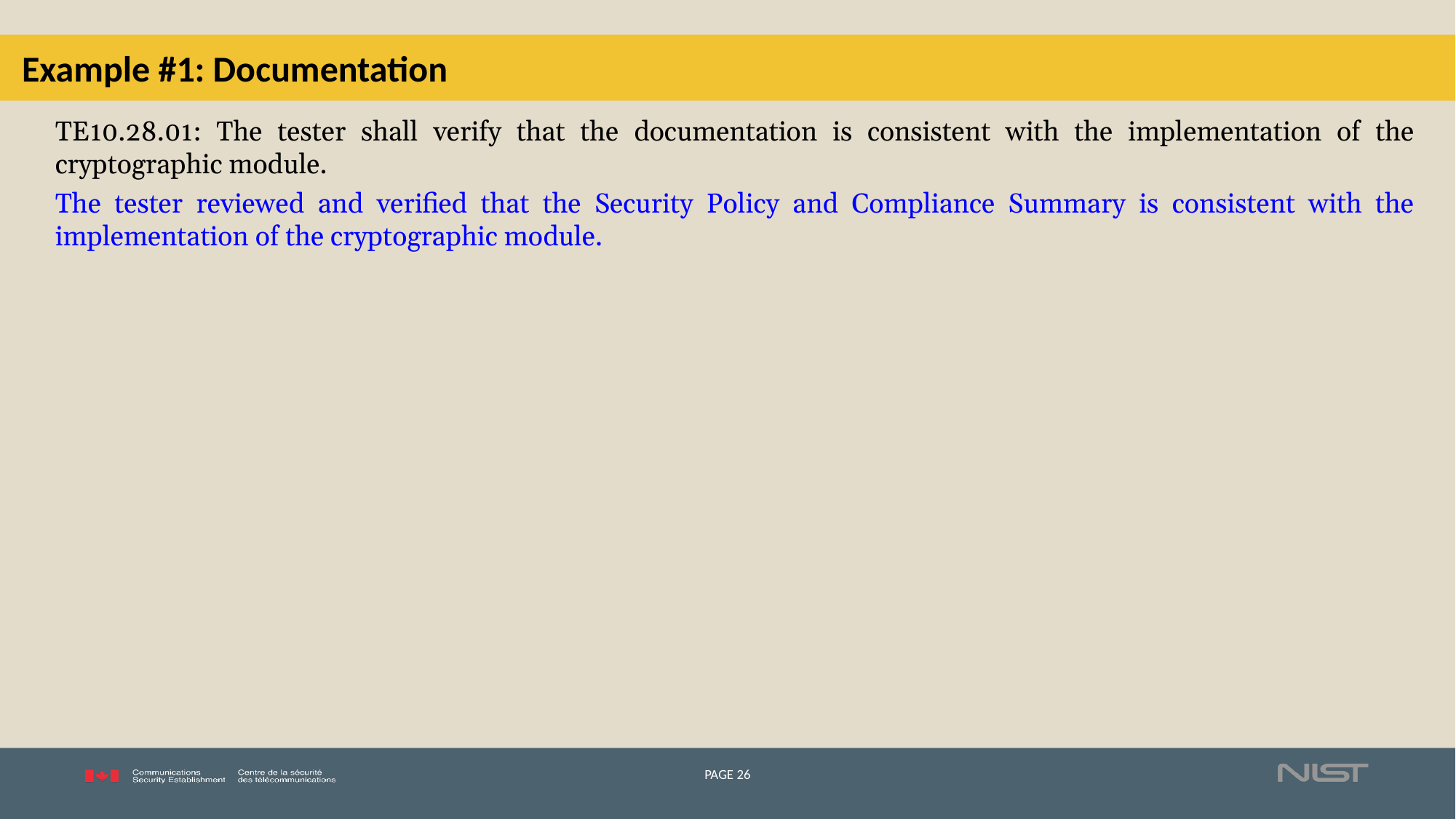

# Example #1: Documentation
TE10.28.01: The tester shall verify that the documentation is consistent with the implementation of the cryptographic module.
The tester reviewed and verified that the Security Policy and Compliance Summary is consistent with the implementation of the cryptographic module.